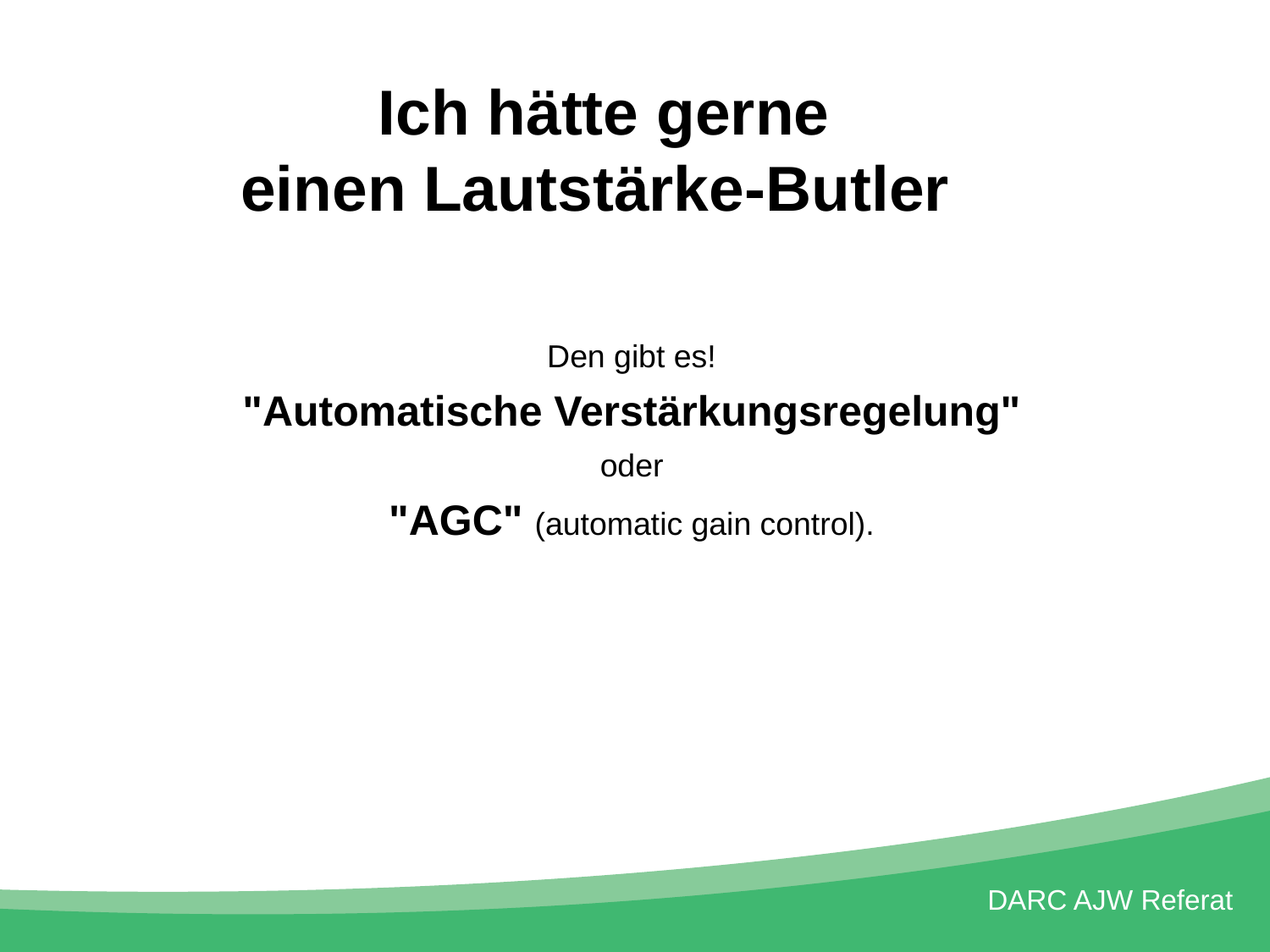

Ich hätte gerne
einen Lautstärke-Butler
Den gibt es!
"Automatische Verstärkungsregelung"
oder
"AGC" (automatic gain control).